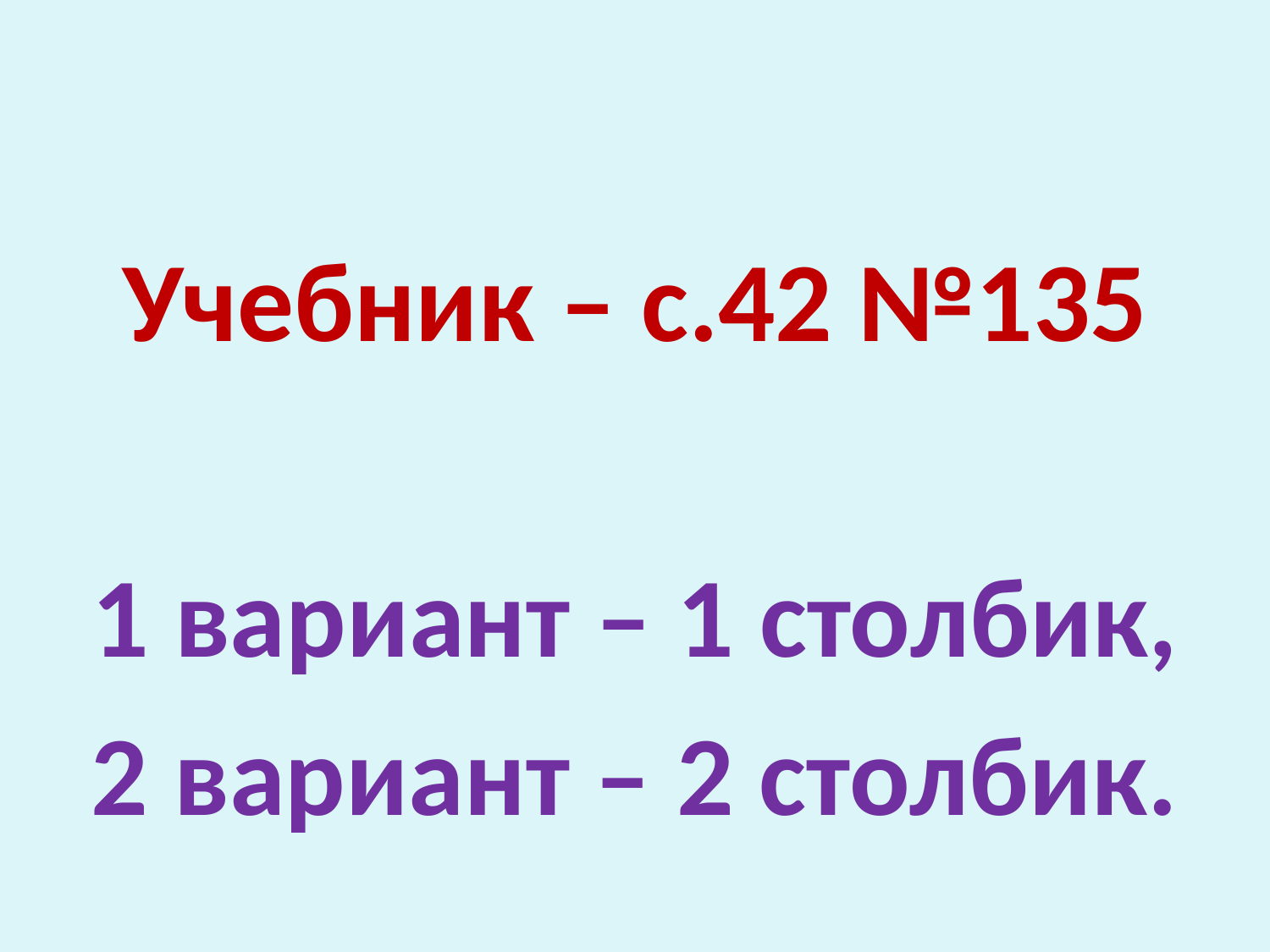

#
Учебник – с.42 №135

1 вариант – 1 столбик,
2 вариант – 2 столбик.